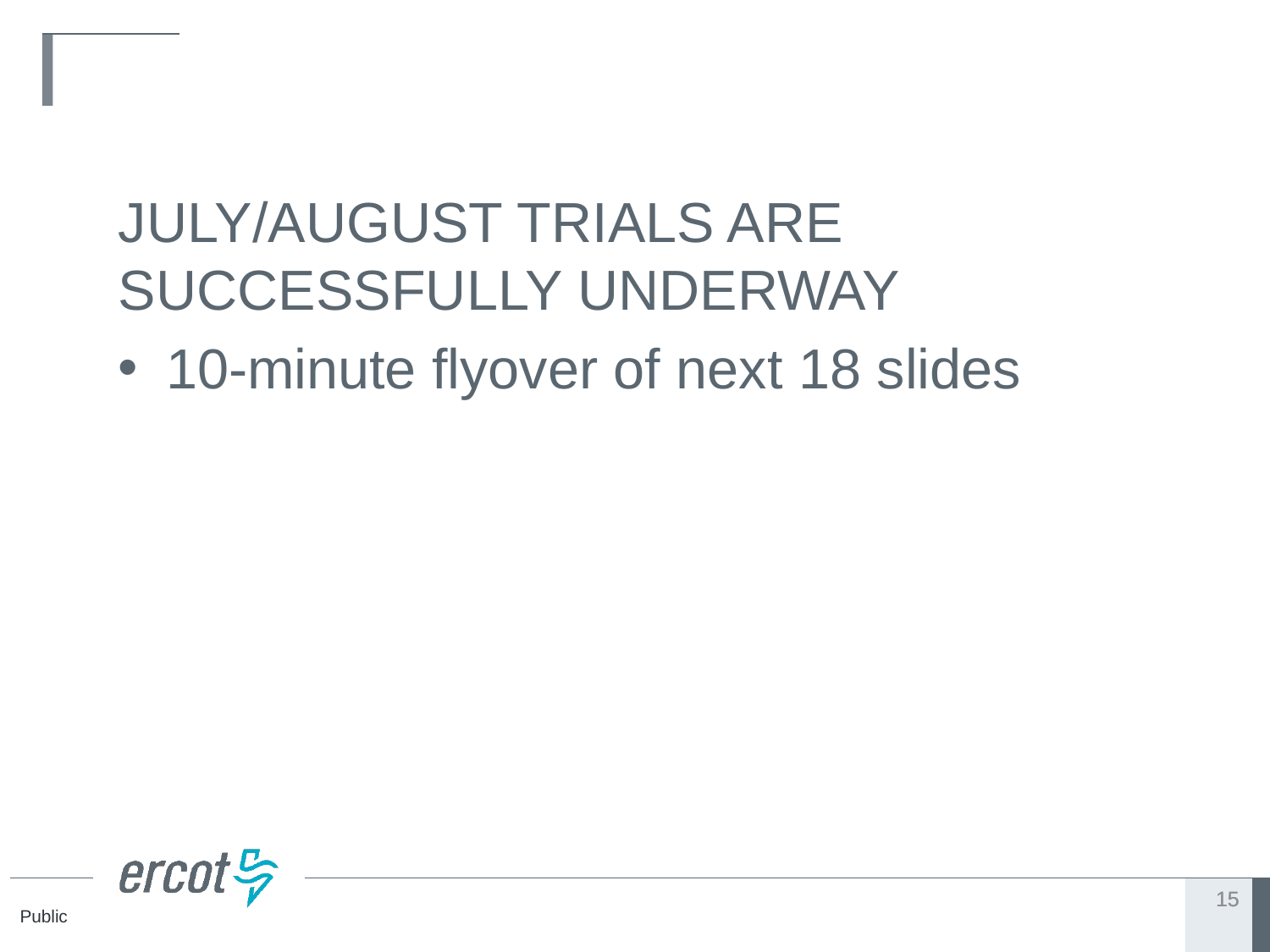

JULY/AUGUST TRIALS ARE SUCCESSFULLY UNDERWAY
10-minute flyover of next 18 slides
15